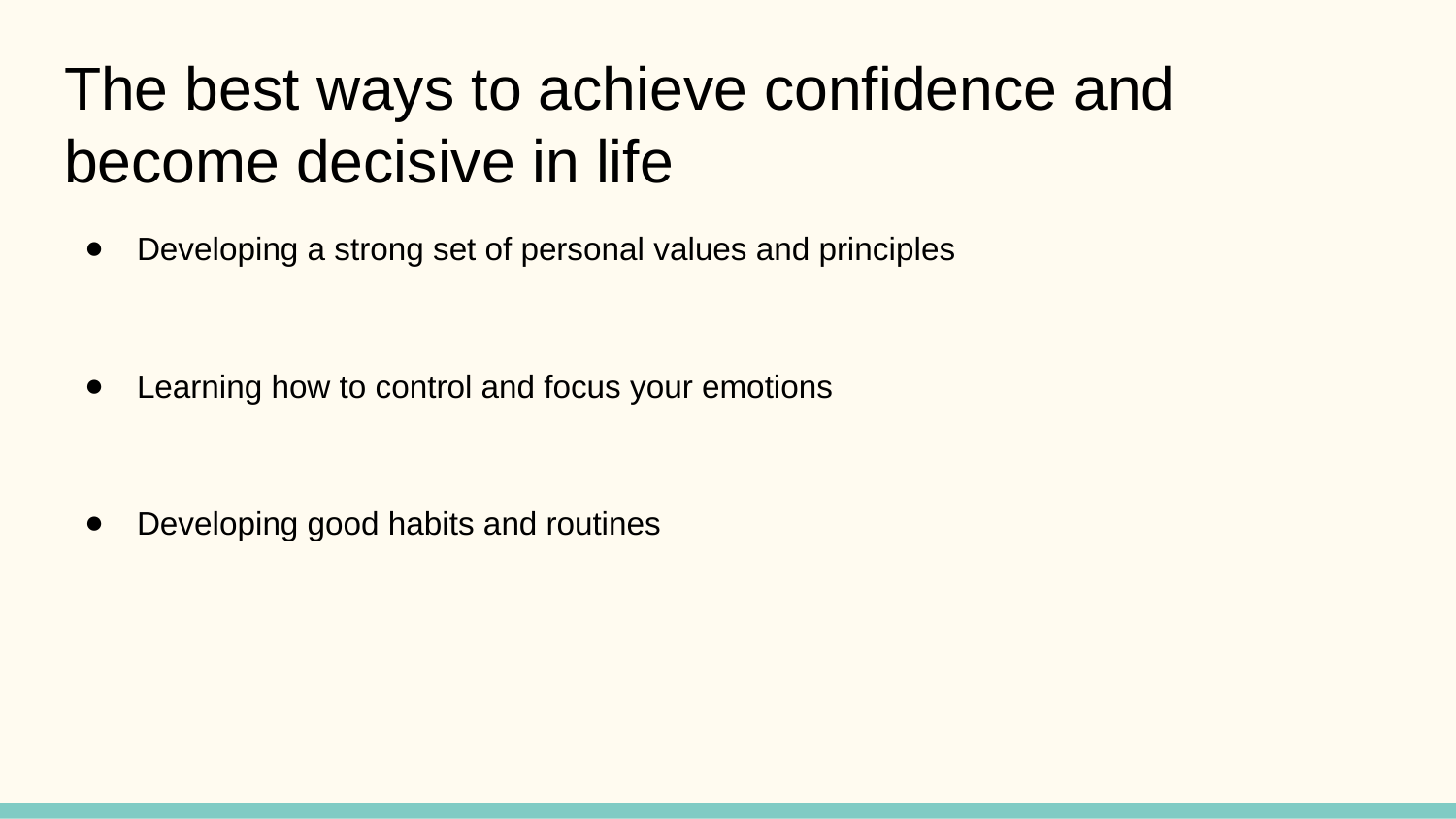

# The best ways to achieve confidence and become decisive in life
Developing a strong set of personal values and principles

Learning how to control and focus your emotions

Developing good habits and routines